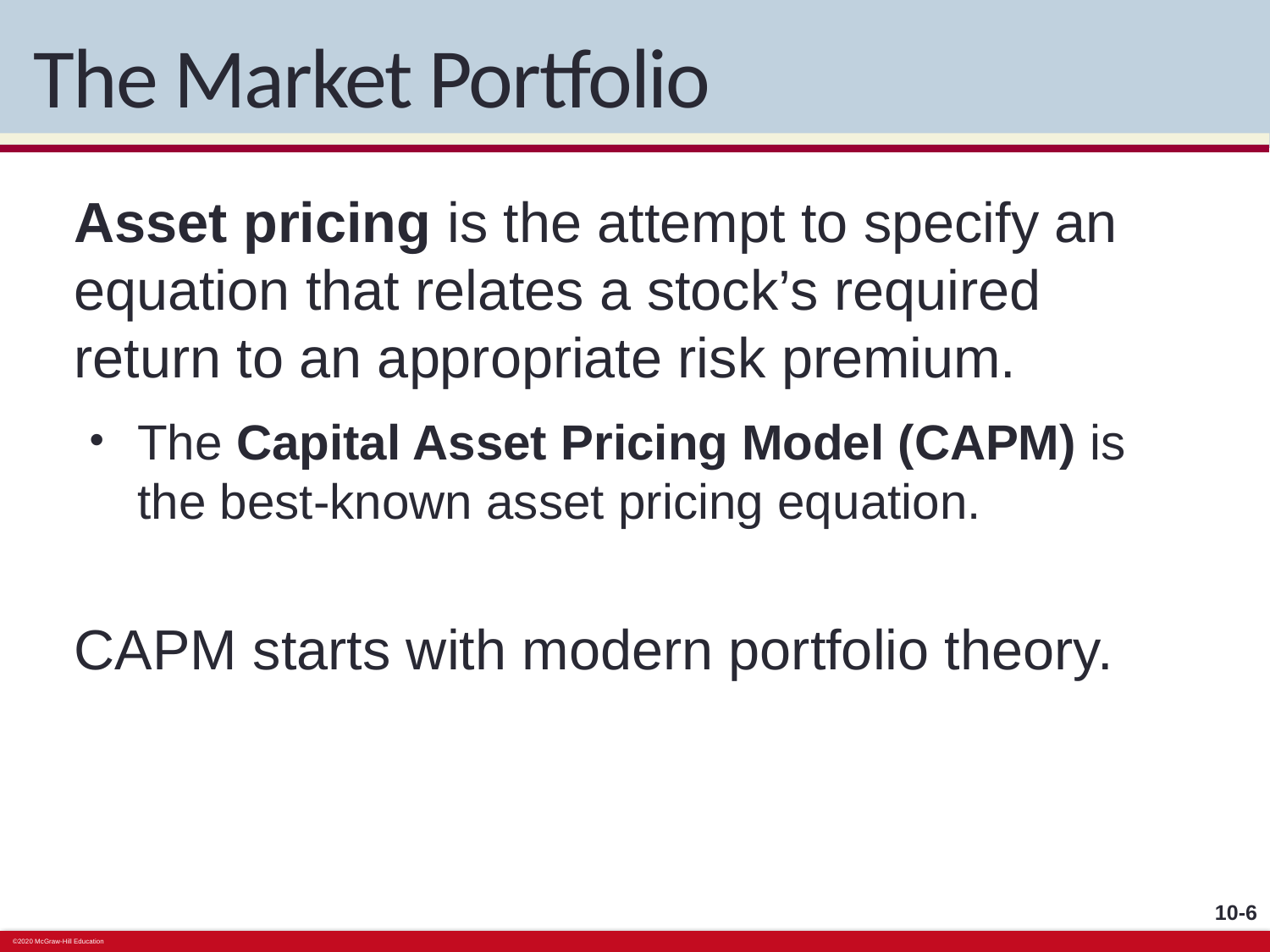

# The Market Portfolio
Asset pricing is the attempt to specify an equation that relates a stock’s required return to an appropriate risk premium.
The Capital Asset Pricing Model (CAPM) is the best-known asset pricing equation.
CAPM starts with modern portfolio theory.